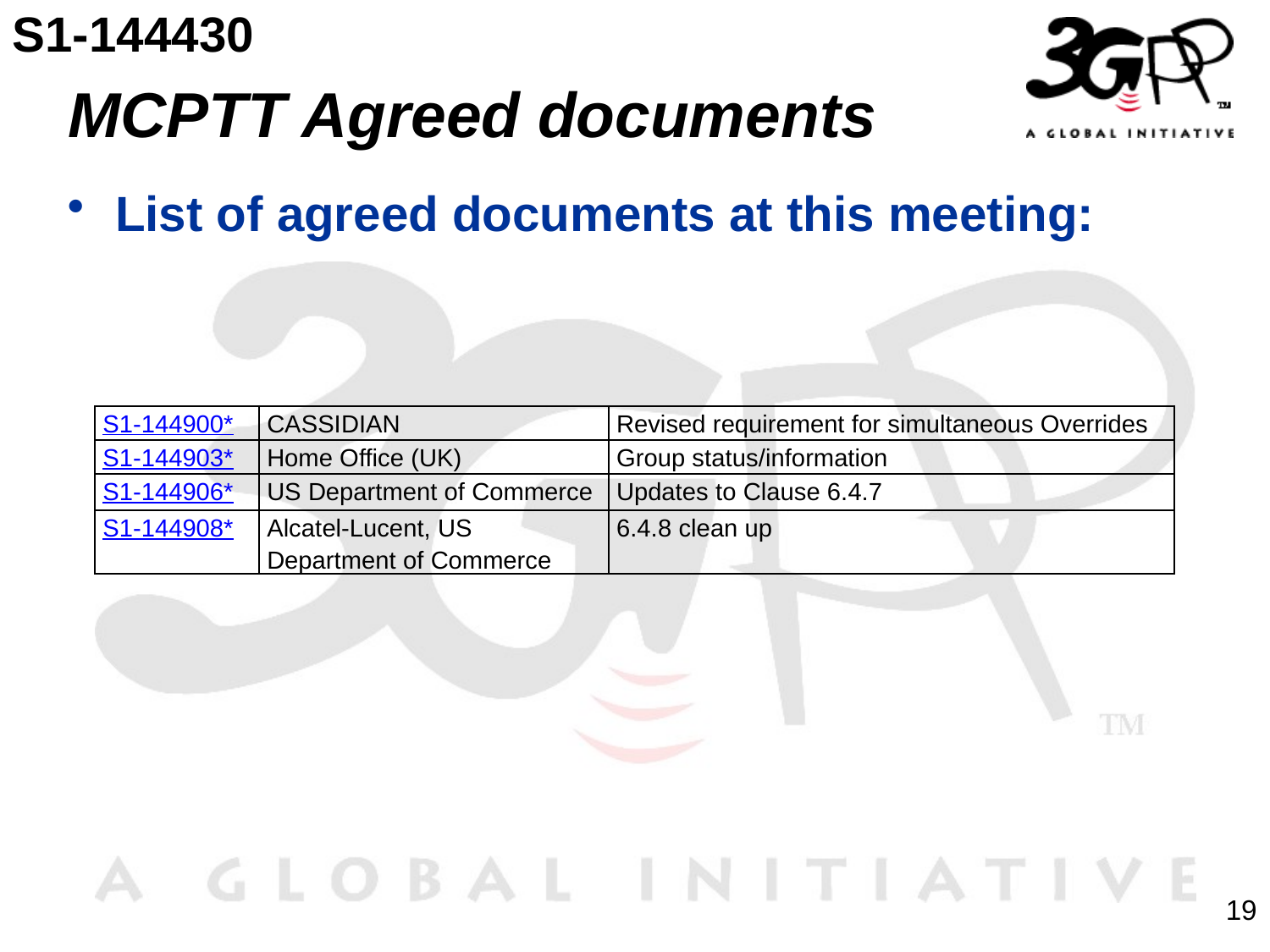

S1-144430
# MCPTT Agreed documents
List of agreed documents at this meeting:

| S1-144900\* | CASSIDIAN | Revised requirement for simultaneous Overrides |
| --- | --- | --- |
| S1-144903\* | Home Office (UK) | Group status/information |
| S1-144906\* | US Department of Commerce | Updates to Clause 6.4.7 |
| S1-144908\* | Alcatel-Lucent, US Department of Commerce | 6.4.8 clean up |
19